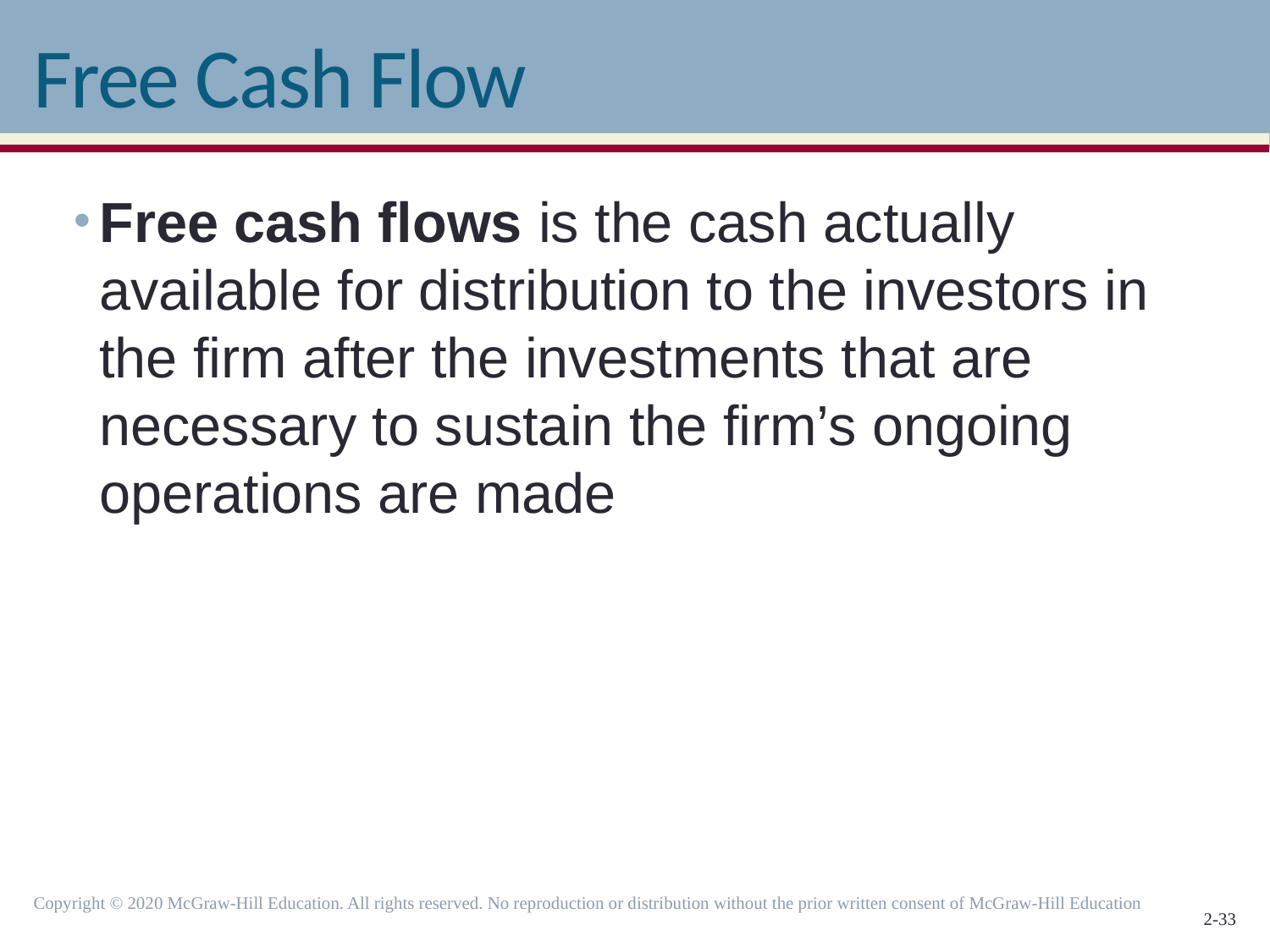

# Free Cash Flow
Free cash flows is the cash actually available for distribution to the investors in the firm after the investments that are necessary to sustain the firm’s ongoing operations are made
Copyright © 2020 McGraw-Hill Education. All rights reserved. No reproduction or distribution without the prior written consent of McGraw-Hill Education